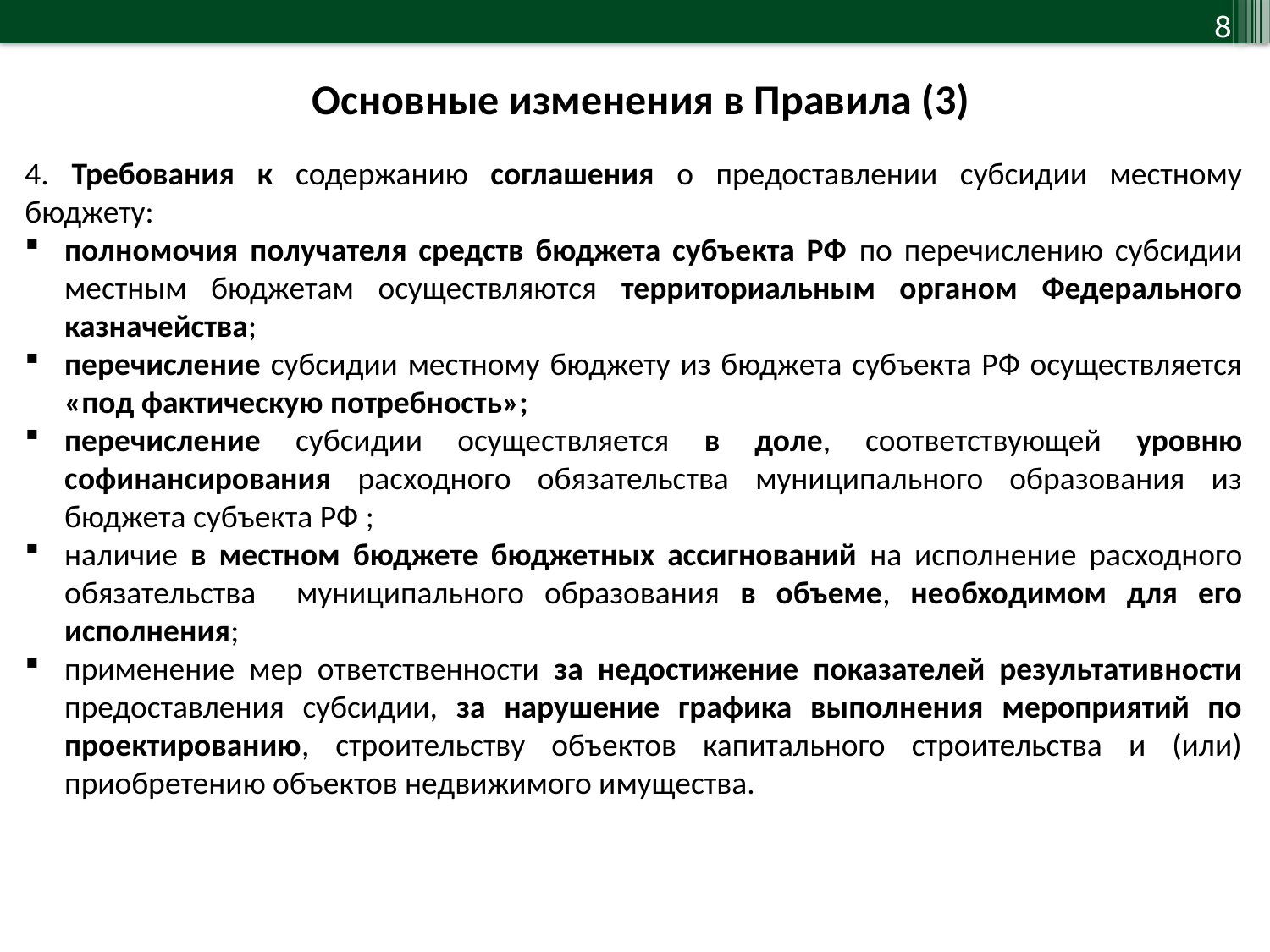

8
Основные изменения в Правила (3)
4. Требования к содержанию соглашения о предоставлении субсидии местному бюджету:
полномочия получателя средств бюджета субъекта РФ по перечислению субсидии местным бюджетам осуществляются территориальным органом Федерального казначейства;
перечисление субсидии местному бюджету из бюджета субъекта РФ осуществляется «под фактическую потребность»;
перечисление субсидии осуществляется в доле, соответствующей уровню софинансирования расходного обязательства муниципального образования из бюджета субъекта РФ ;
наличие в местном бюджете бюджетных ассигнований на исполнение расходного обязательства  муниципального образования в объеме, необходимом для его исполнения;
применение мер ответственности за недостижение показателей результативности предоставления субсидии, за нарушение графика выполнения мероприятий по проектированию, строительству объектов капитального строительства и (или) приобретению объектов недвижимого имущества.